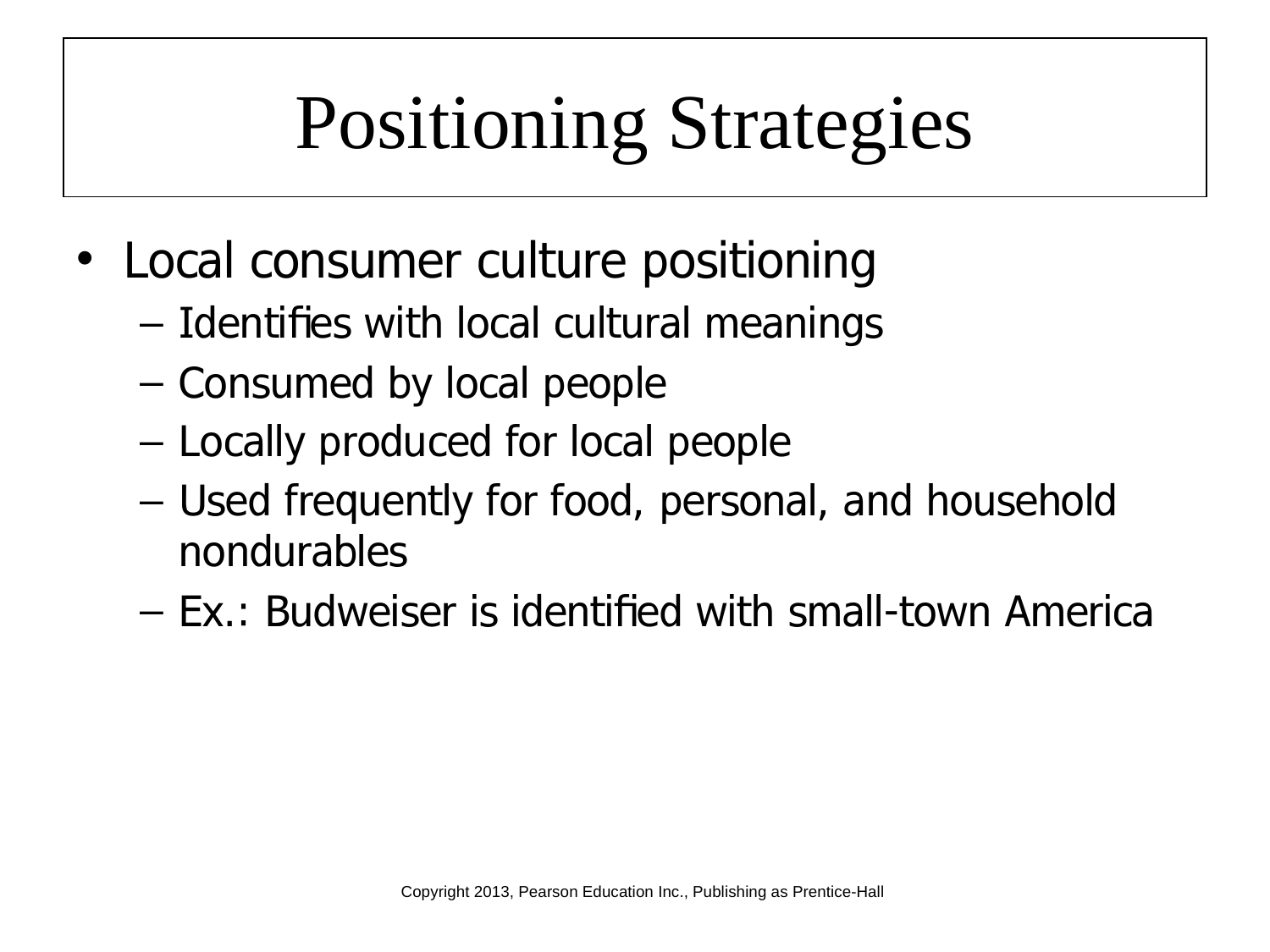

# Positioning Strategies
Local consumer culture positioning
Identifies with local cultural meanings
Consumed by local people
Locally produced for local people
Used frequently for food, personal, and household nondurables
Ex.: Budweiser is identified with small-town America

Copyright 2013, Pearson Education Inc., Publishing as Prentice-Hall